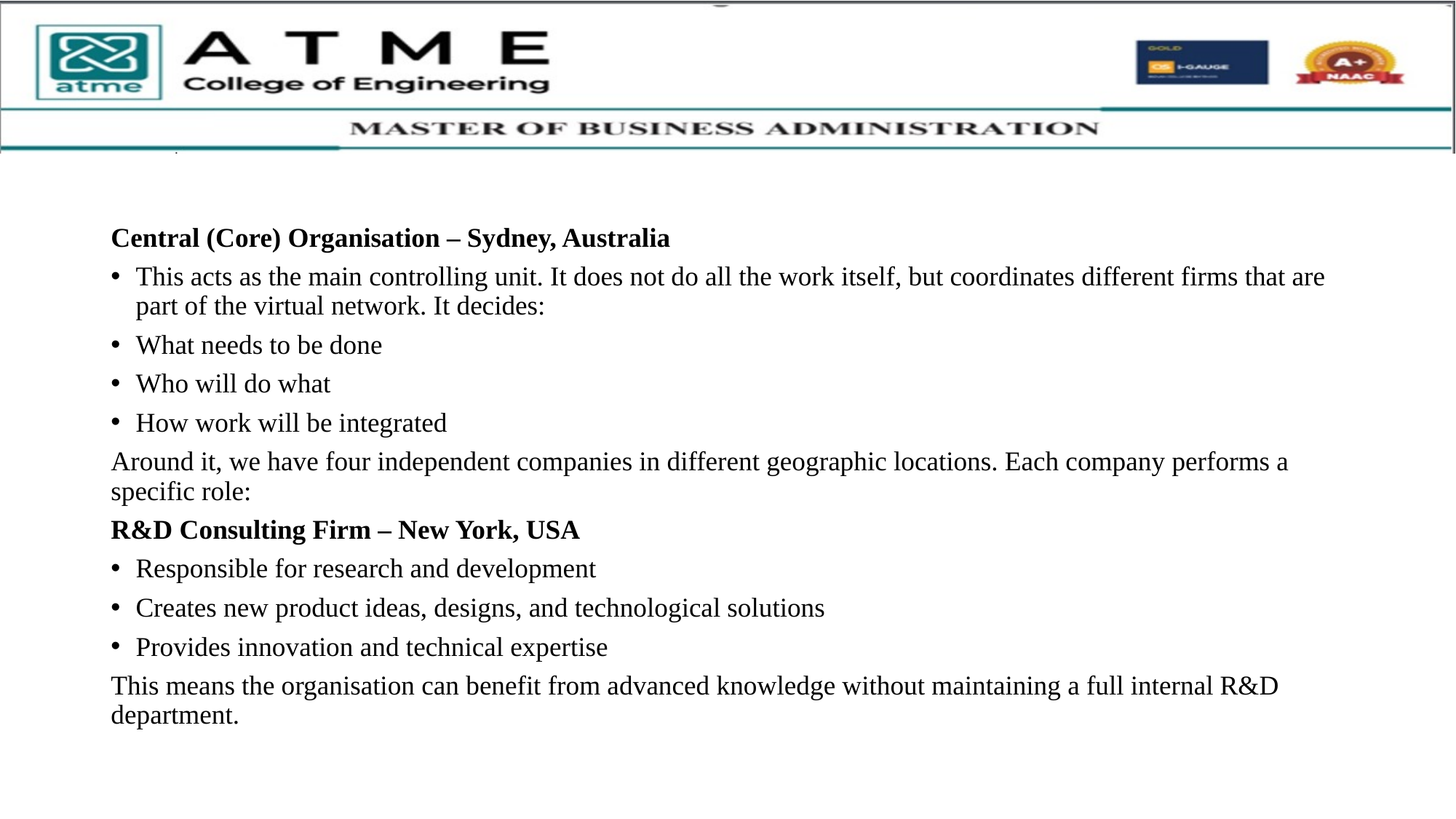

Central (Core) Organisation – Sydney, Australia
This acts as the main controlling unit. It does not do all the work itself, but coordinates different firms that are part of the virtual network. It decides:
What needs to be done
Who will do what
How work will be integrated
Around it, we have four independent companies in different geographic locations. Each company performs a specific role:
R&D Consulting Firm – New York, USA
Responsible for research and development
Creates new product ideas, designs, and technological solutions
Provides innovation and technical expertise
This means the organisation can benefit from advanced knowledge without maintaining a full internal R&D department.